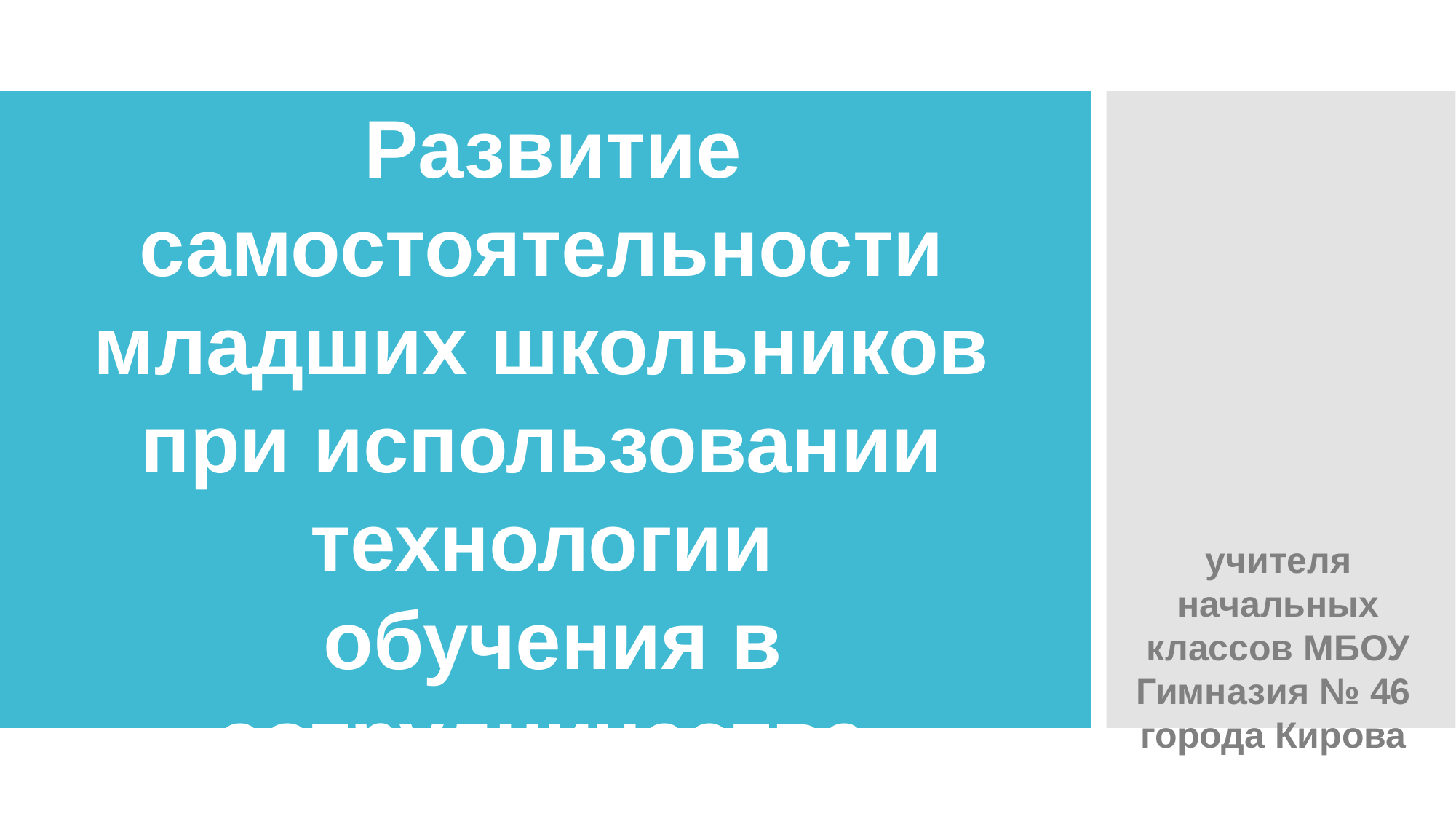

Развитие самостоятельности
младших школьников
при использовании
технологии
обучения в сотрудничестве
учителя начальных классов МБОУ Гимназия № 46
города Кирова